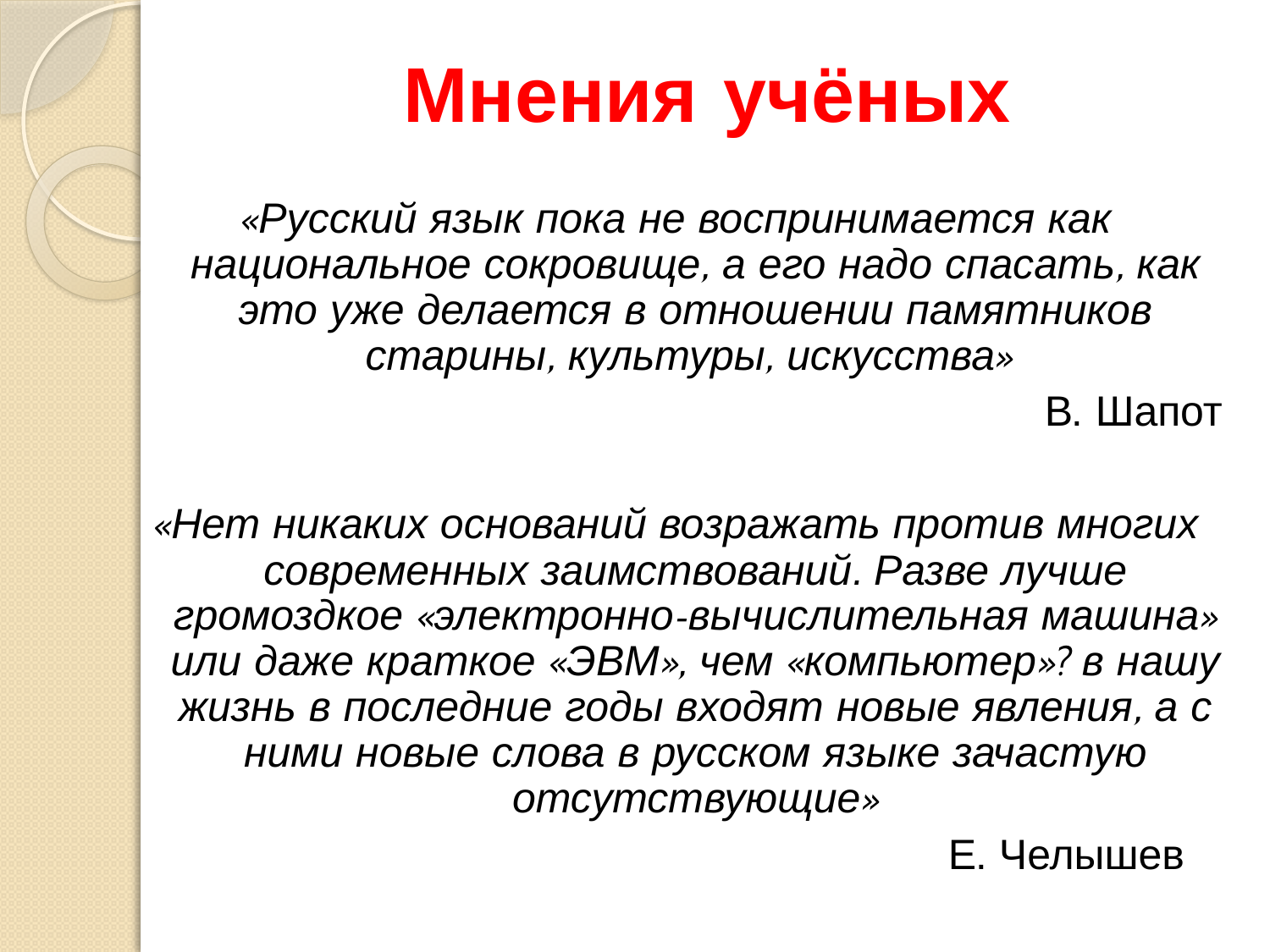

# Мнения учёных
«Русский язык пока не воспринимается как национальное сокровище, а его надо спасать, как это уже делается в отношении памятников старины, культуры, искусства»
В. Шапот

«Нет никаких оснований возражать против многих современных заимствований. Разве лучше громоздкое «электронно-вычислительная машина» или даже краткое «ЭВМ», чем «компьютер»? в нашу жизнь в последние годы входят новые явления, а с ними новые слова в русском языке зачастую отсутствующие»
Е. Челышев